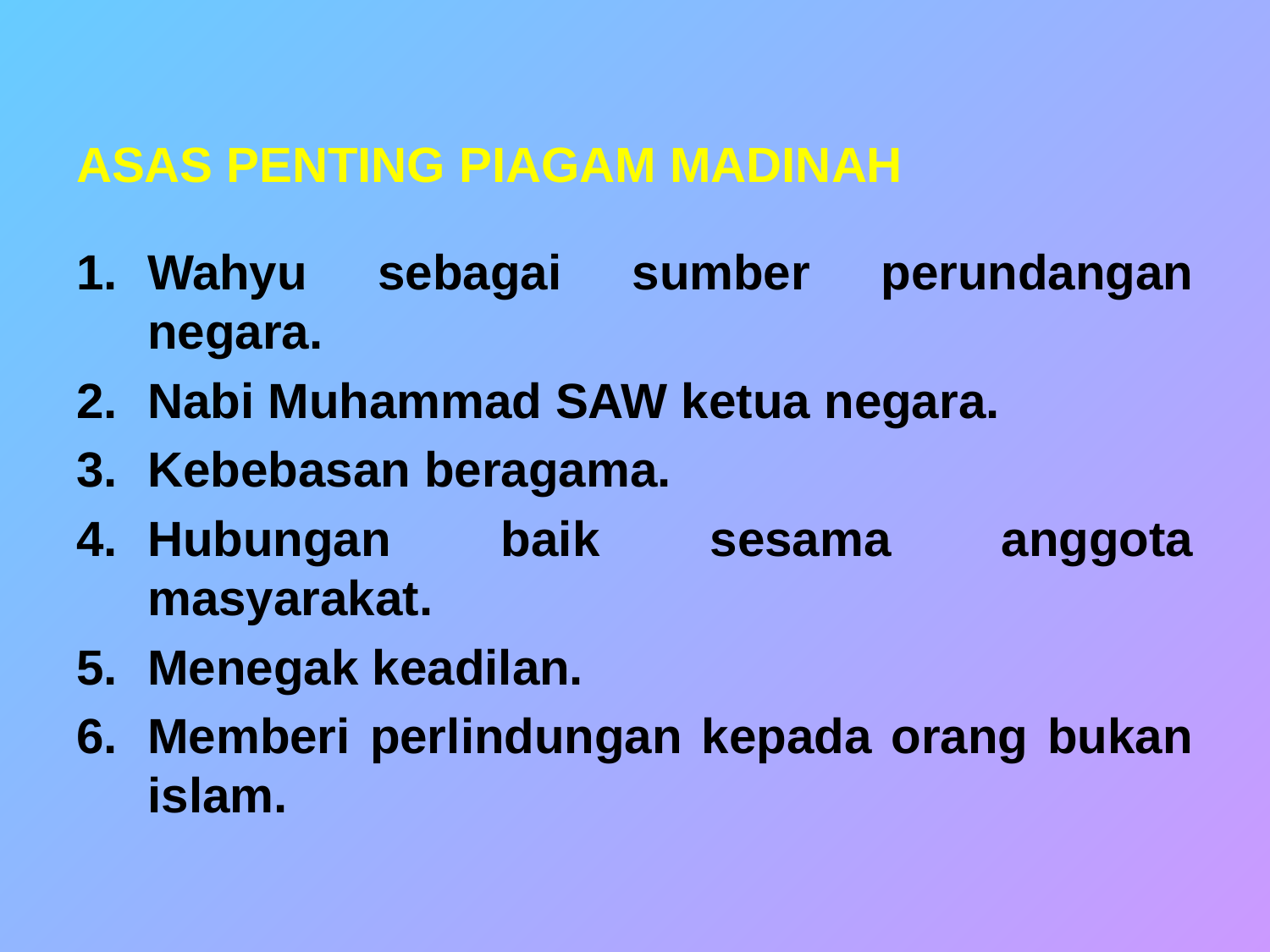

ASAS PENTING PIAGAM MADINAH

1.	Wahyu sebagai sumber perundangan negara.
2.	Nabi Muhammad SAW ketua negara.
3.	Kebebasan beragama.
4.	Hubungan baik sesama anggota masyarakat.
5.	Menegak keadilan.
6.	Memberi perlindungan kepada orang bukan islam.